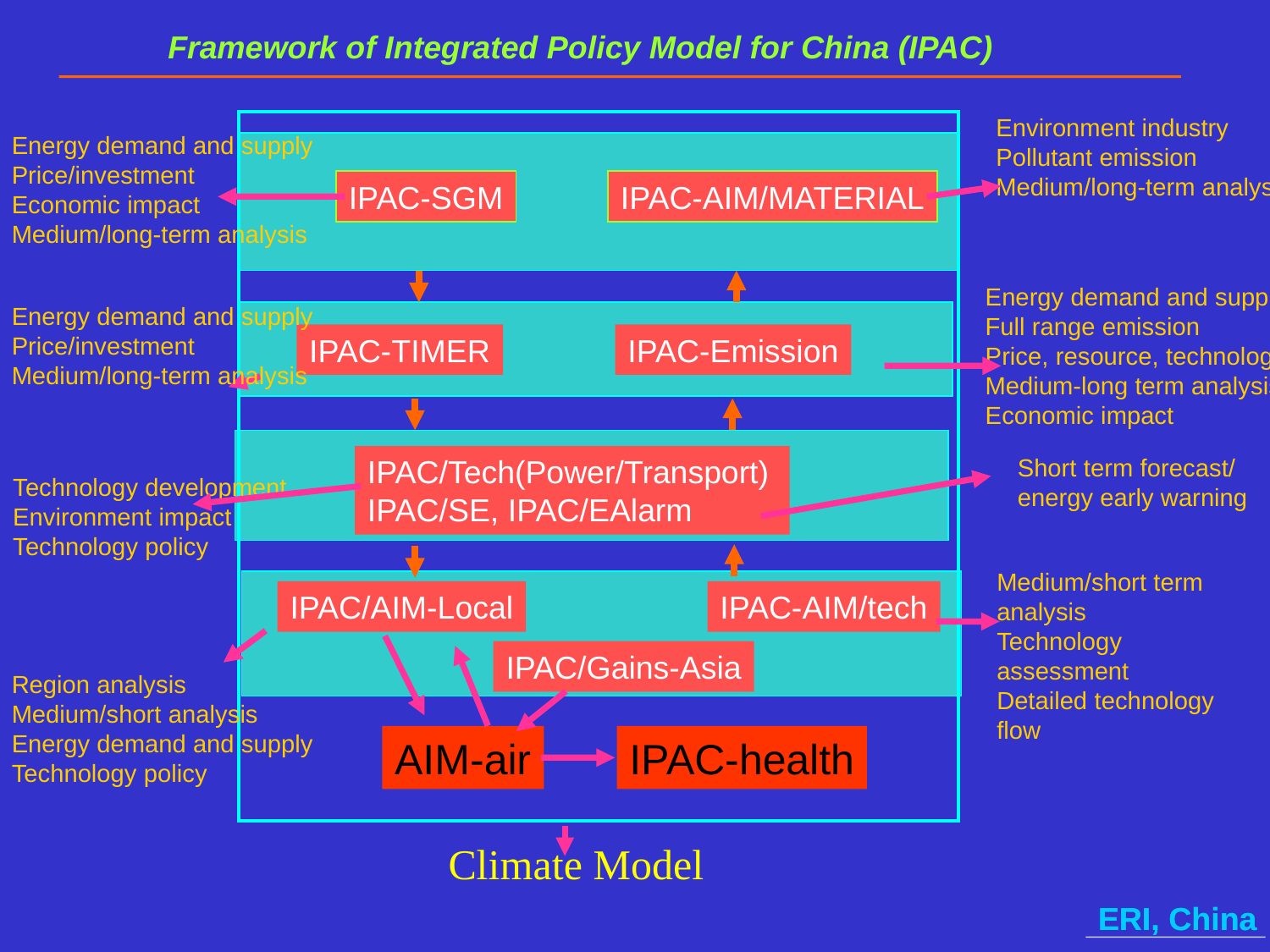

Framework of Integrated Policy Model for China (IPAC)

Environment industry
Pollutant emission
Medium/long-term analysis

Energy demand and supply
Price/investment
Economic impact
Medium/long-term analysis

IPAC-SGM
IPAC-AIM/MATERIAL

Energy demand and supply
Full range emission
Price, resource, technology
Medium-long term analysis
Economic impact
Energy demand and supply
Price/investment
Medium/long-term analysis

IPAC-TIMER
IPAC-Emission

IPAC/Tech(Power/Transport)
IPAC/SE, IPAC/EAlarm
Short term forecast/ energy early warning

Technology development
Environment impact
Technology policy

Medium/short term analysis
Technology assessment
Detailed technology flow

IPAC/AIM-Local
IPAC-AIM/tech

IPAC/Gains-Asia

Region analysis
Medium/short analysis
Energy demand and supply
Technology policy

AIM-air
IPAC-health

Climate Model
ERI, China
ERI, China